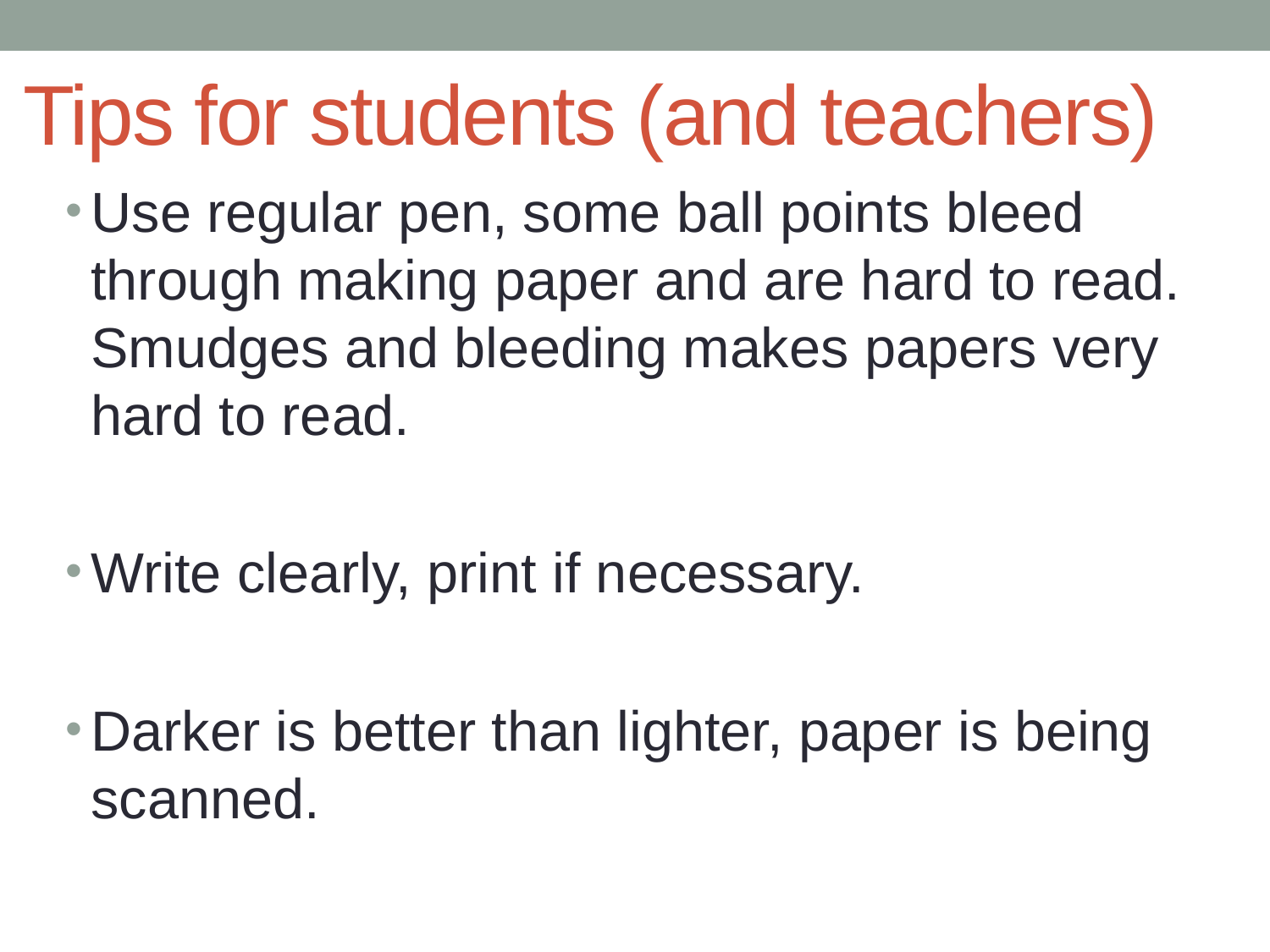

# Tips for students (and teachers)
Use regular pen, some ball points bleed through making paper and are hard to read. Smudges and bleeding makes papers very hard to read.

Write clearly, print if necessary.

Darker is better than lighter, paper is being scanned.